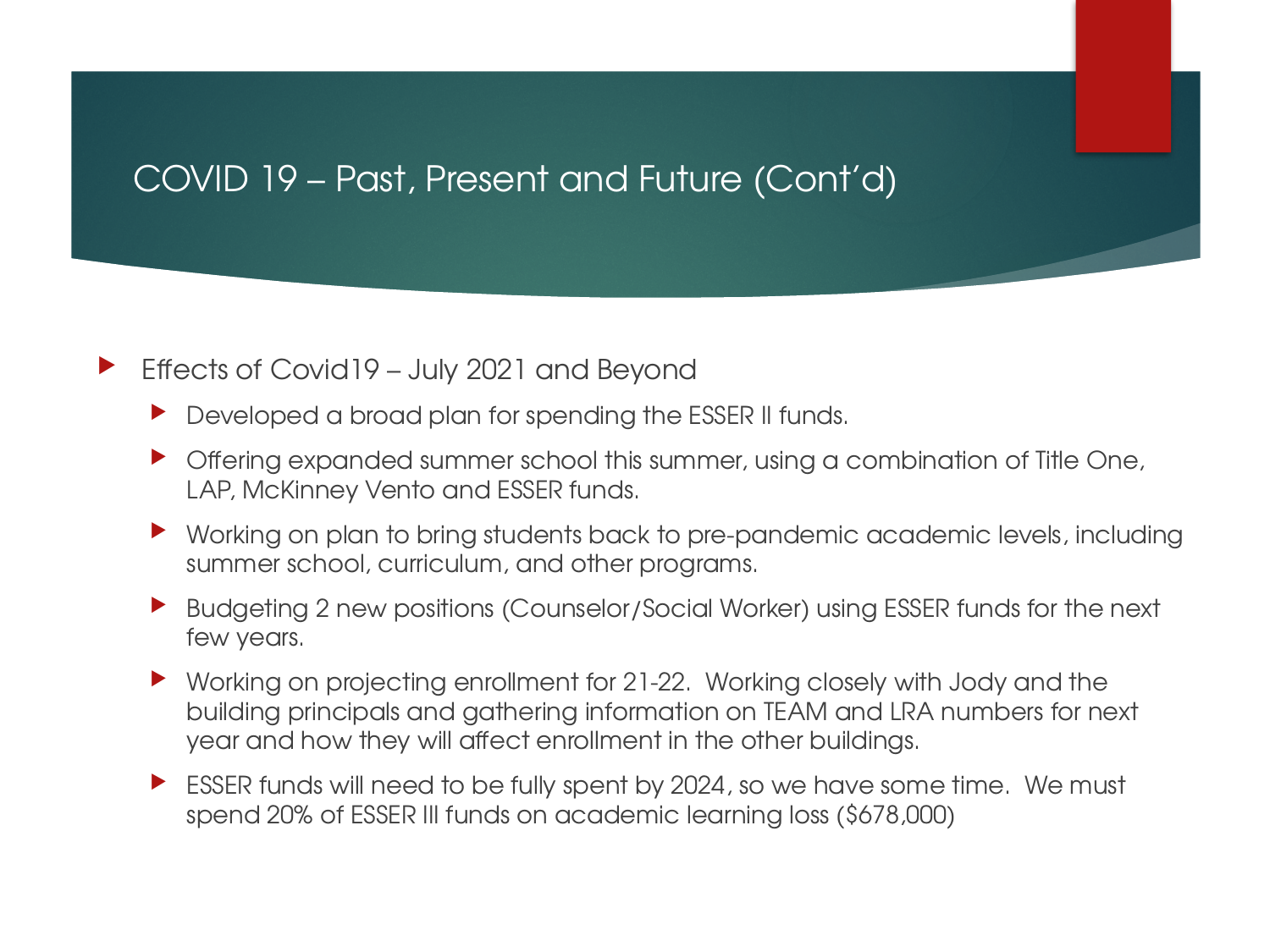

# COVID 19 – Past, Present and Future (Cont’d)
Effects of Covid19 – July 2021 and Beyond
Developed a broad plan for spending the ESSER II funds.
Offering expanded summer school this summer, using a combination of Title One, LAP, McKinney Vento and ESSER funds.
Working on plan to bring students back to pre-pandemic academic levels, including summer school, curriculum, and other programs.
Budgeting 2 new positions (Counselor/Social Worker) using ESSER funds for the next few years.
Working on projecting enrollment for 21-22.  Working closely with Jody and the building principals and gathering information on TEAM and LRA numbers for next year and how they will affect enrollment in the other buildings.
ESSER funds will need to be fully spent by 2024, so we have some time.  We must spend 20% of ESSER III funds on academic learning loss ($678,000)